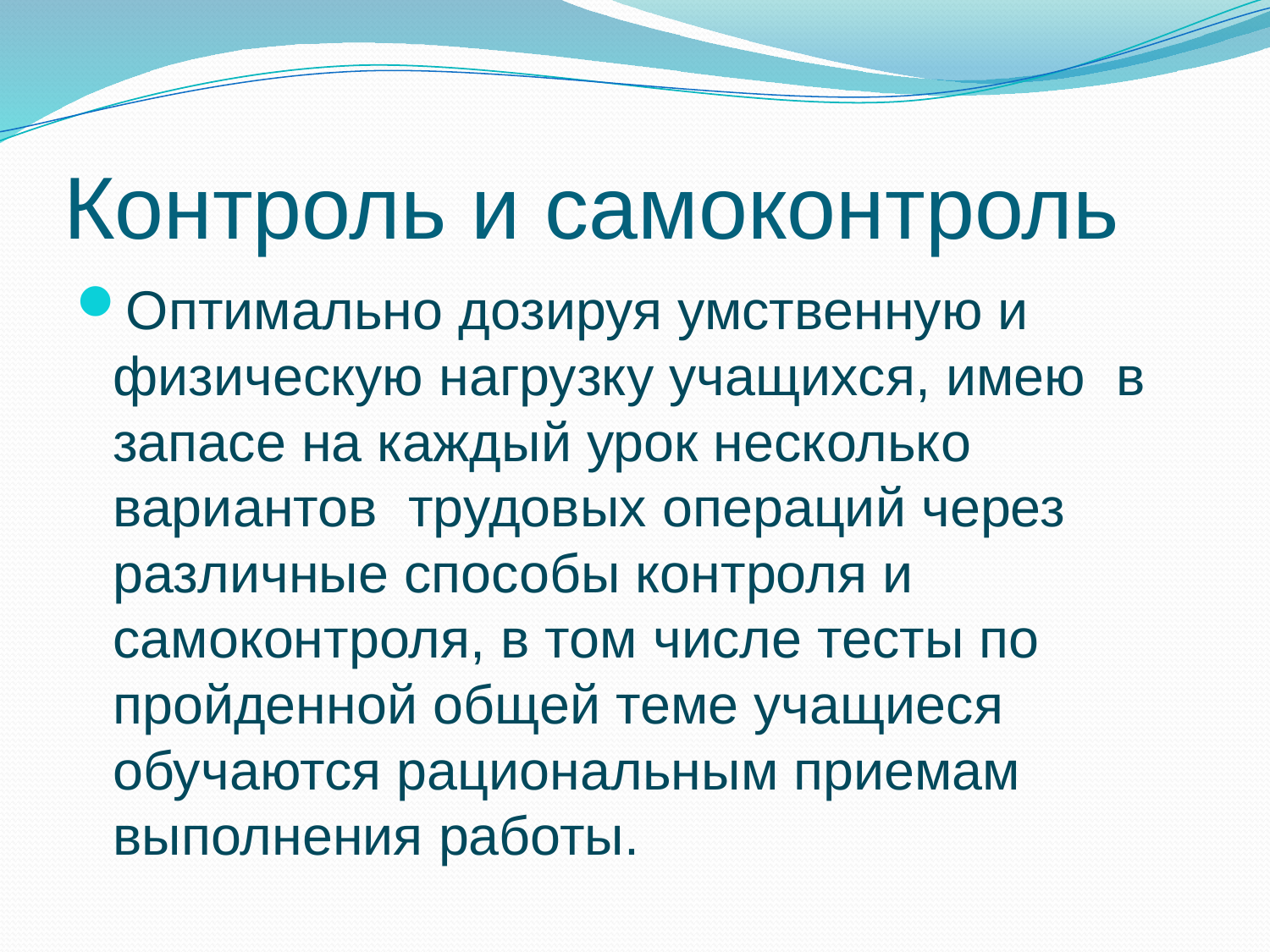

# Контроль и самоконтроль
Оптимально дозируя умственную и физическую нагрузку учащихся, имею  в запасе на каждый урок несколько вариантов  трудовых операций через  различные способы контроля и самоконтроля, в том числе тесты по пройденной общей теме учащиеся обучаются рациональным приемам выполнения работы.